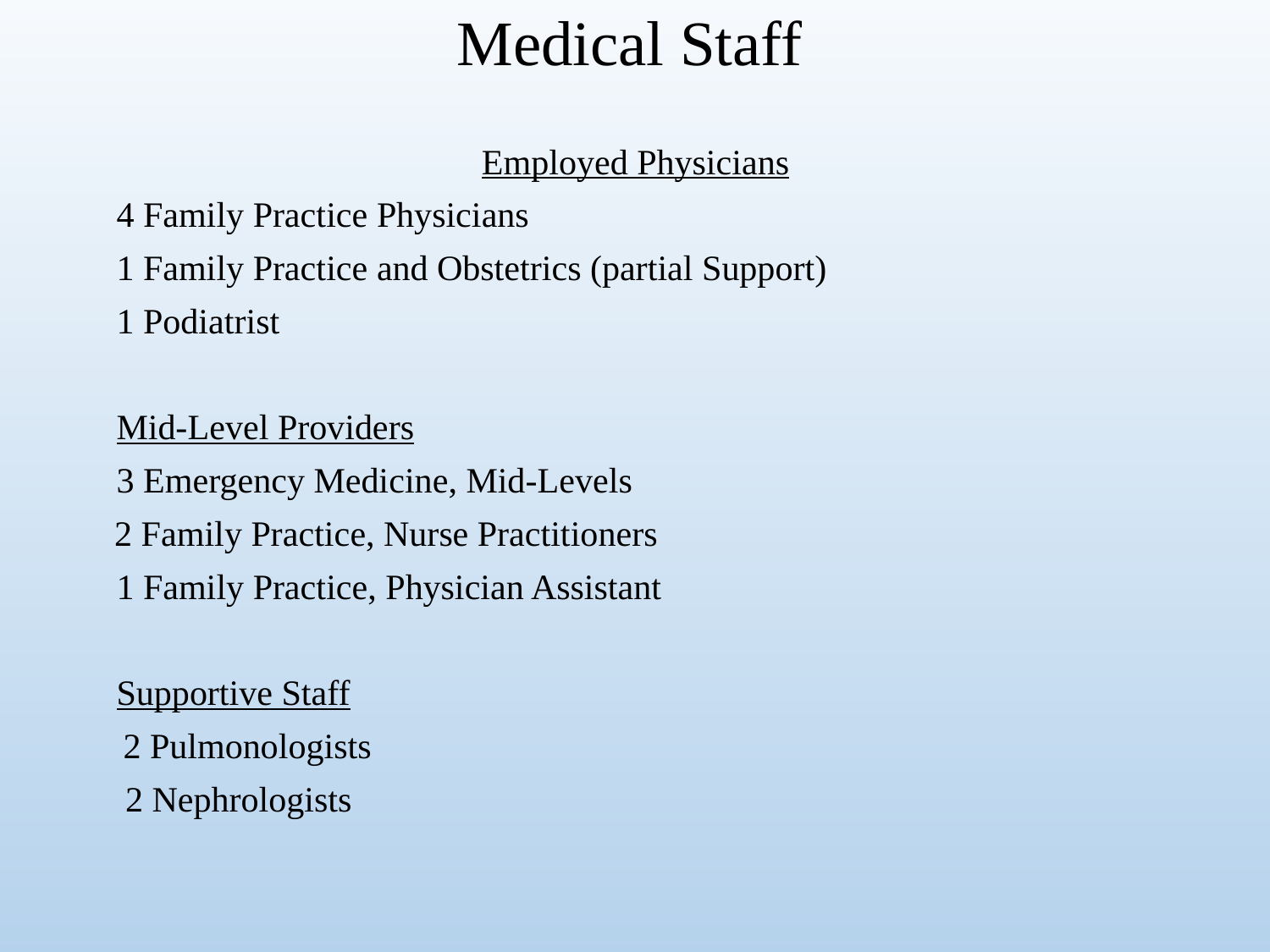

# Medical Staff

Employed Physicians
	4 Family Practice Physicians
	1 Family Practice and Obstetrics (partial Support)
	1 Podiatrist

				Mid-Level Providers
	3 Emergency Medicine, Mid-Levels
   2 Family Practice, Nurse Practitioners
	1 Family Practice, Physician Assistant

				Supportive Staff
    2 Pulmonologists
	 2 Nephrologists